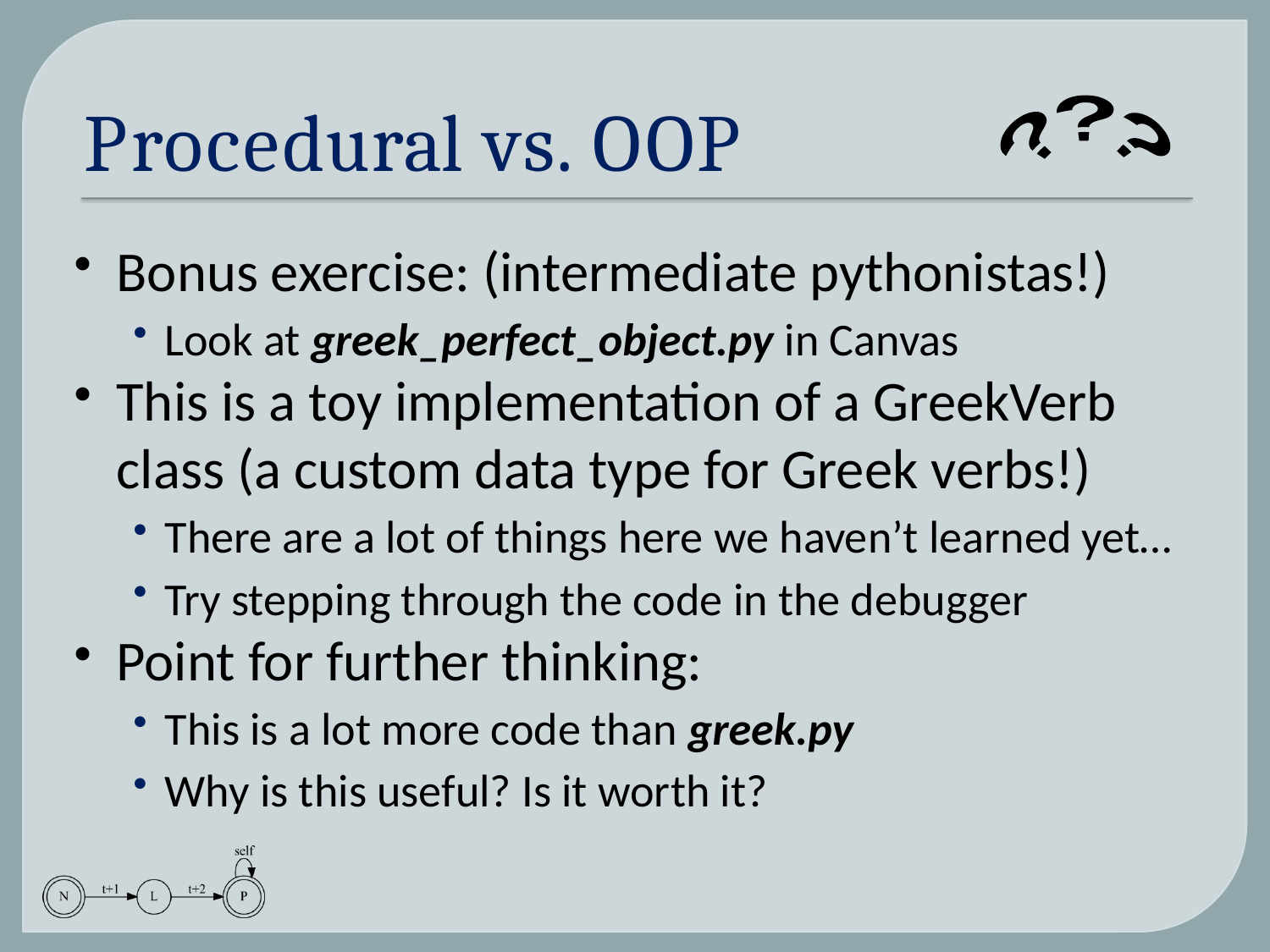

# Procedural vs. OOP
???
Bonus exercise: (intermediate pythonistas!)
Look at greek_perfect_object.py in Canvas
This is a toy implementation of a GreekVerb class (a custom data type for Greek verbs!)
There are a lot of things here we haven’t learned yet…
Try stepping through the code in the debugger
Point for further thinking:
This is a lot more code than greek.py
Why is this useful? Is it worth it?